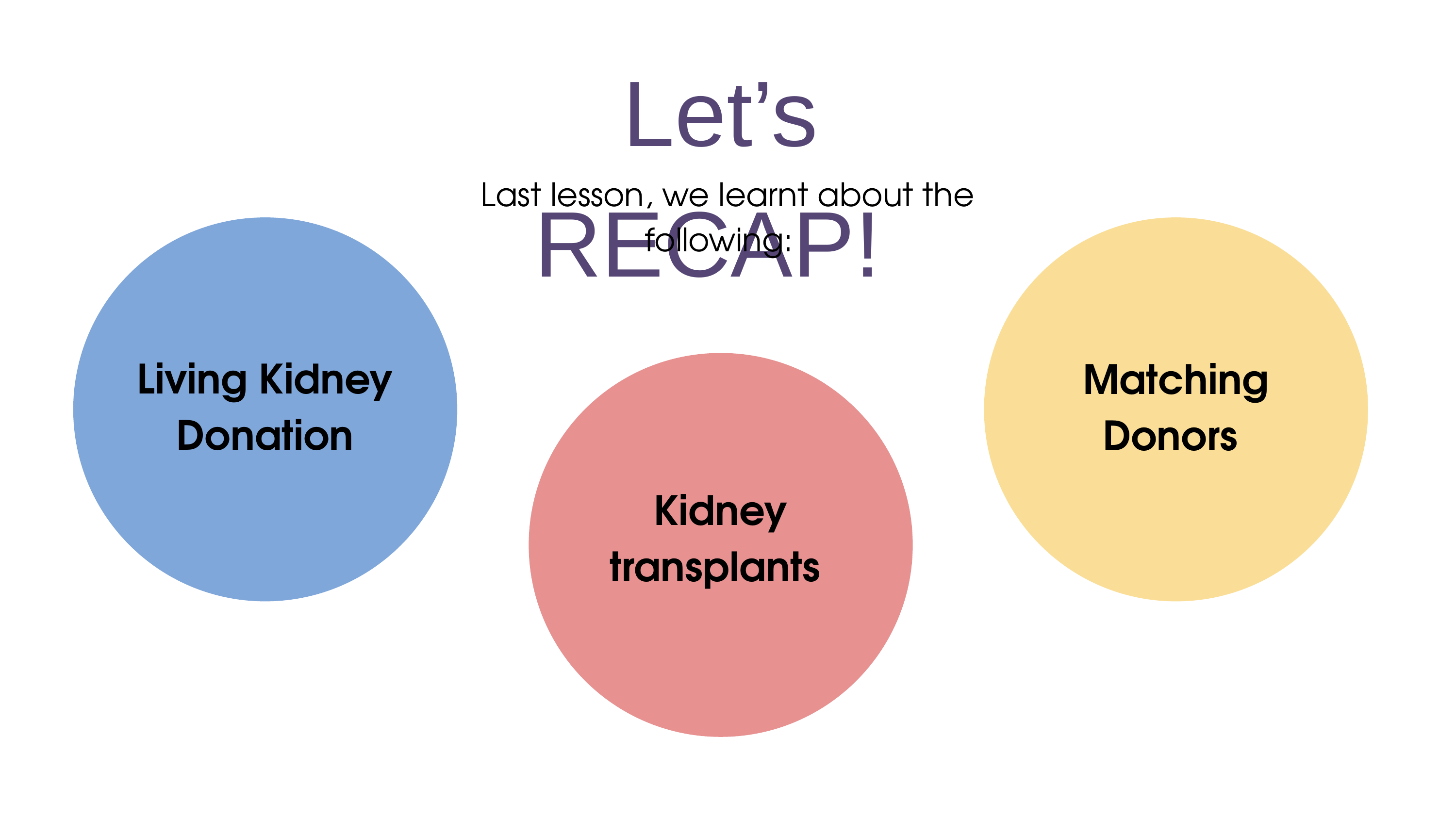

Let’s RECAP!
Last lesson, we learnt about the following:

Matching
Donors
Living Kidney Donation

Kidney transplants